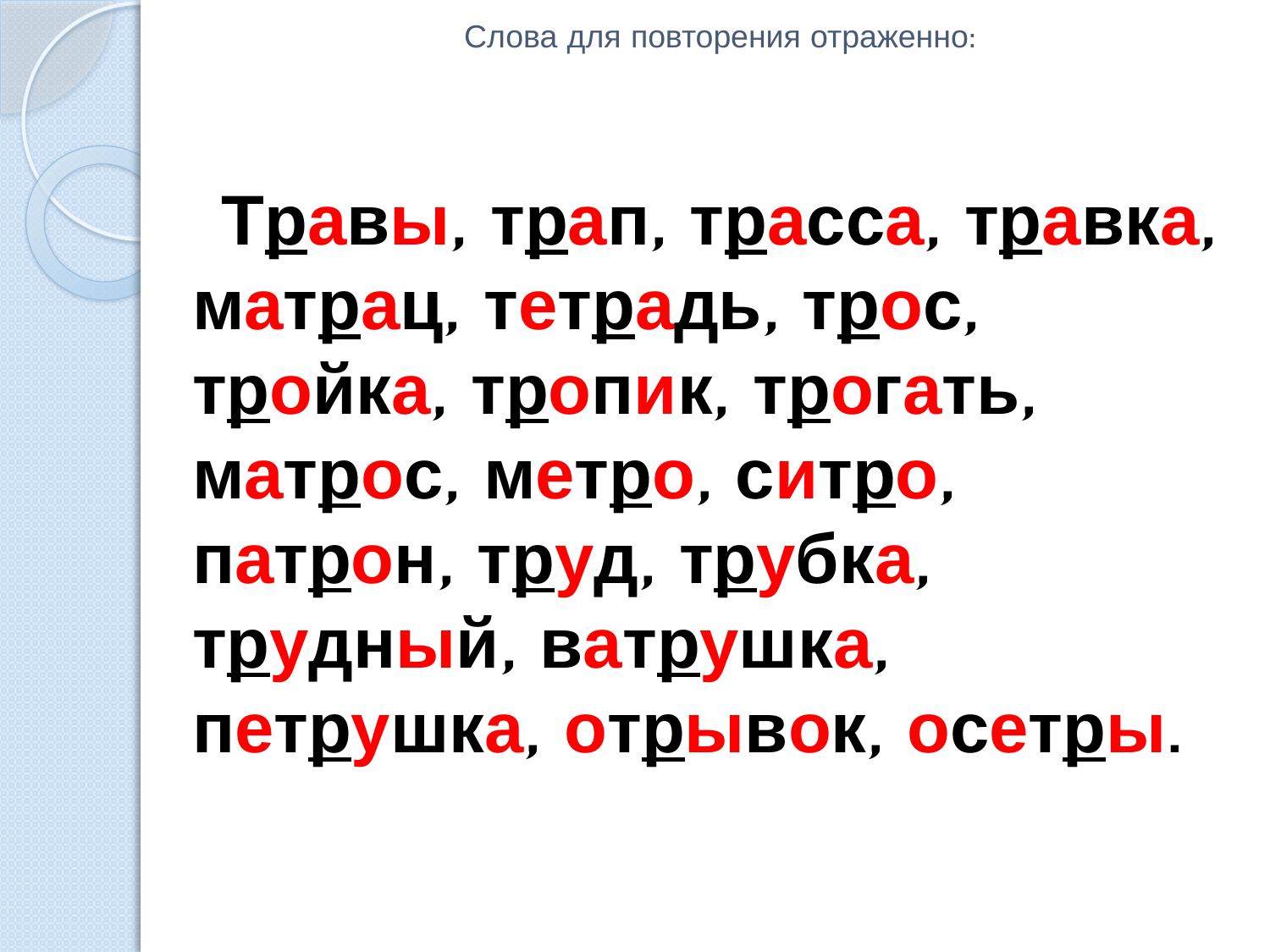

# Слова для повторения отраженно:
   Травы, трап, трасса, травка, матрац, тетрадь, трос, тройка, тропик, трогать, матрос, метро, ситро, патрон, труд, трубка, трудный, ватрушка, петрушка, отрывок, осетры.